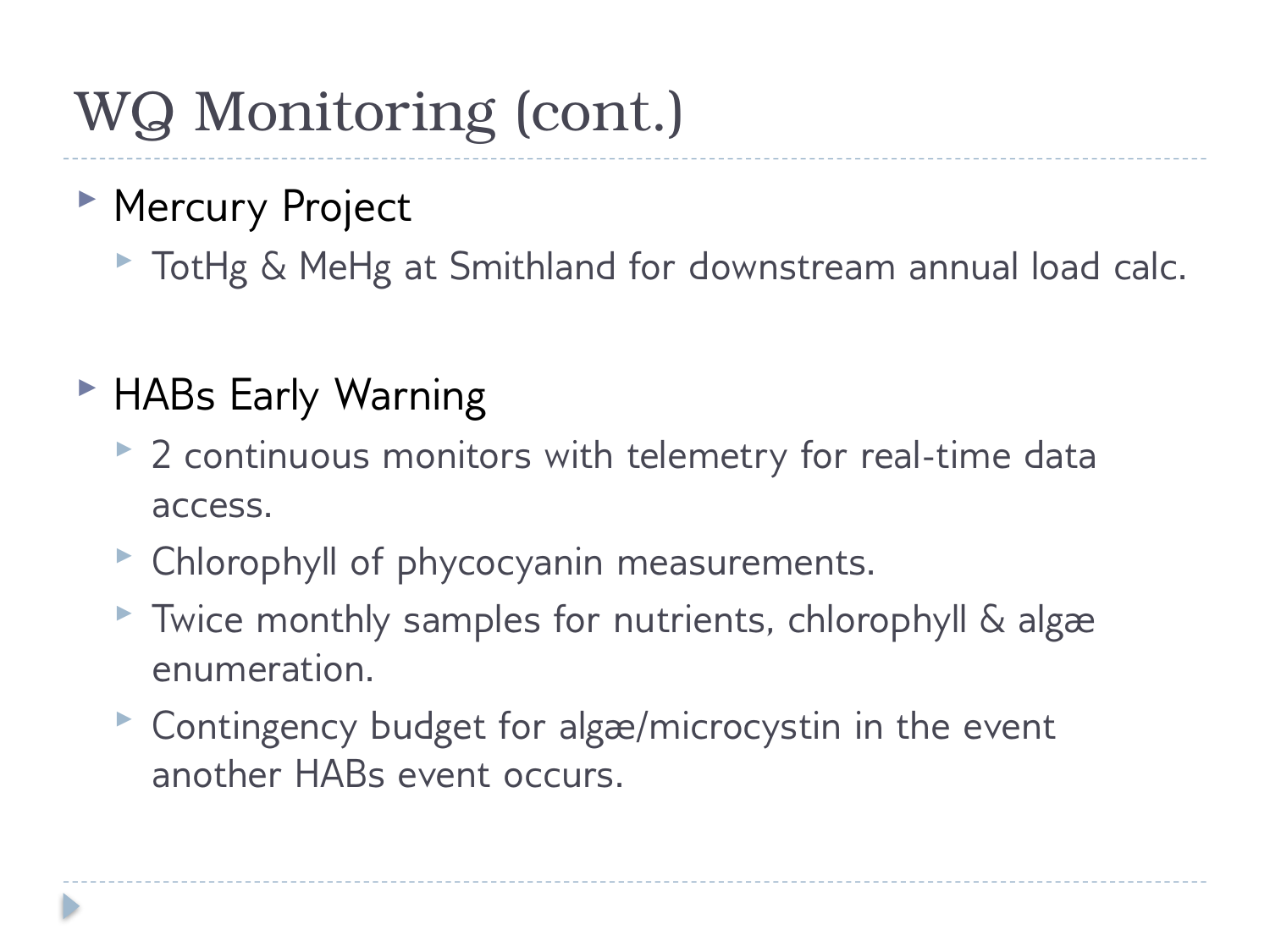

# WQ Monitoring (cont.)
Mercury Project
TotHg & MeHg at Smithland for downstream annual load calc.

HABs Early Warning
2 continuous monitors with telemetry for real-time data access.
Chlorophyll of phycocyanin measurements.
Twice monthly samples for nutrients, chlorophyll & algae enumeration.
Contingency budget for algae/microcystin in the event another HABs event occurs.